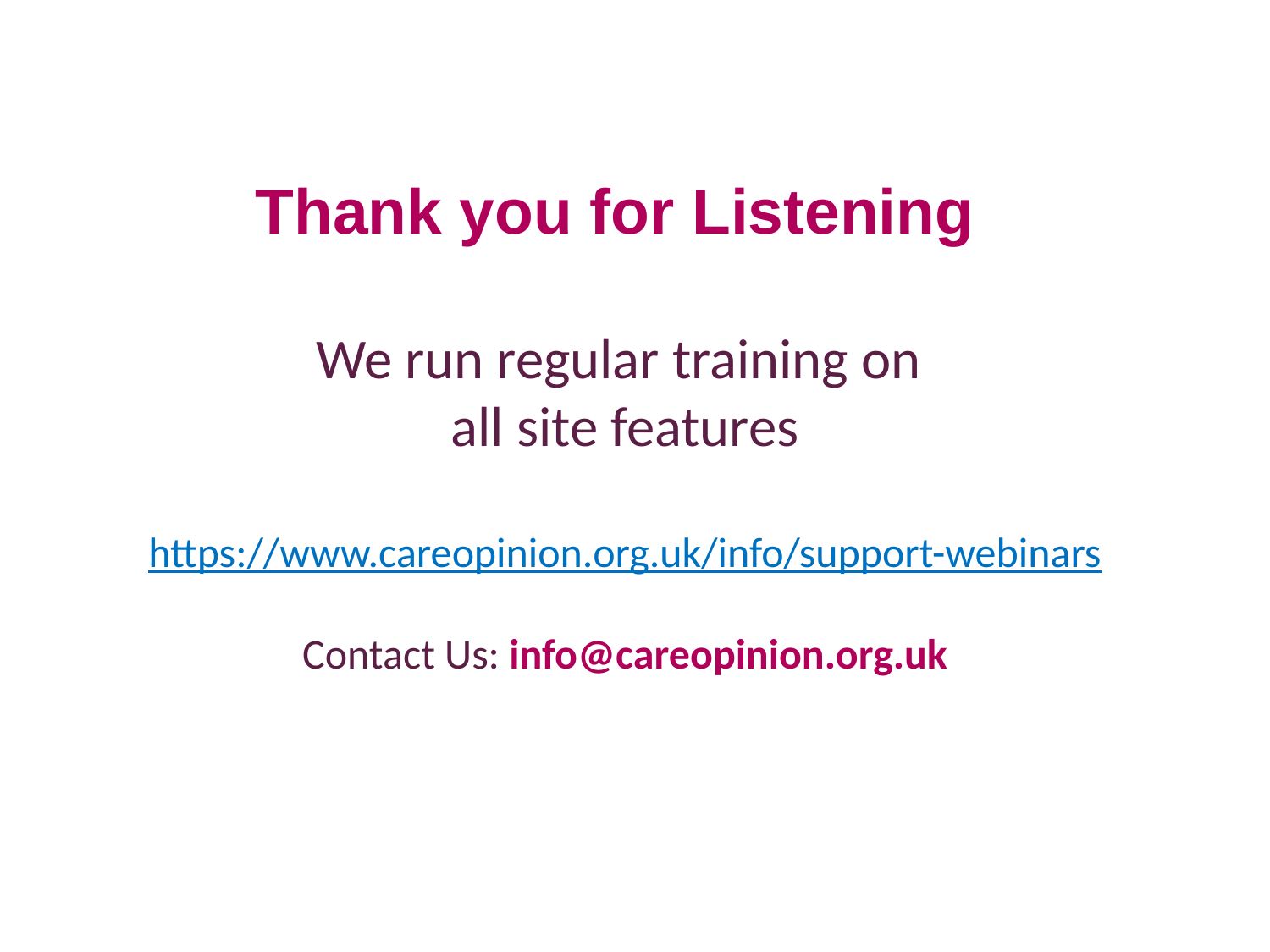

Thank you for Listening
We run regular training on
all site features

https://www.careopinion.org.uk/info/support-webinars

Contact Us: info@careopinion.org.uk